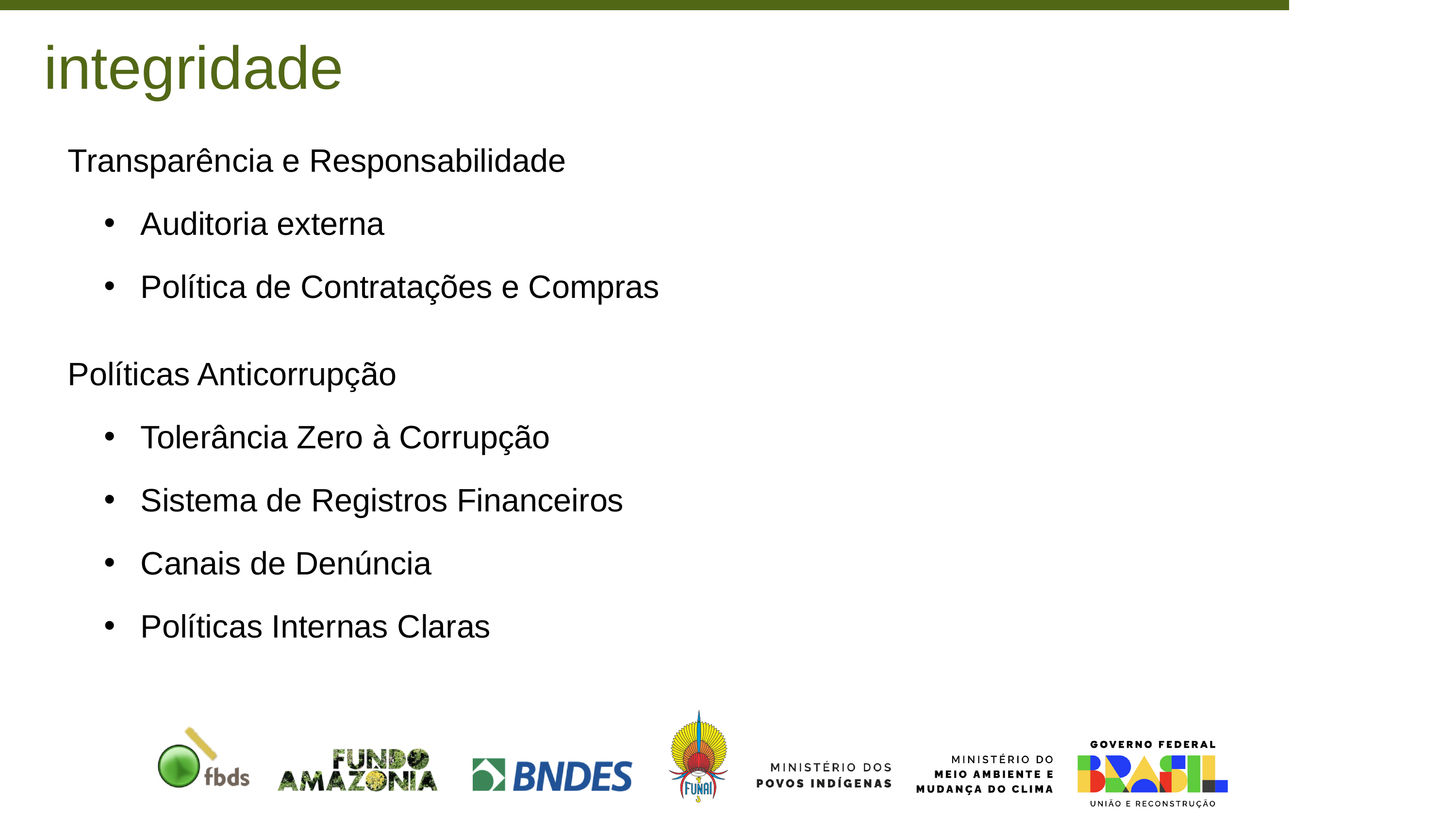

integridade
Transparência e Responsabilidade

Auditoria externa

Política de Contratações e Compras

Políticas Anticorrupção

Tolerância Zero à Corrupção

Sistema de Registros Financeiros

Canais de Denúncia

Políticas Internas Claras